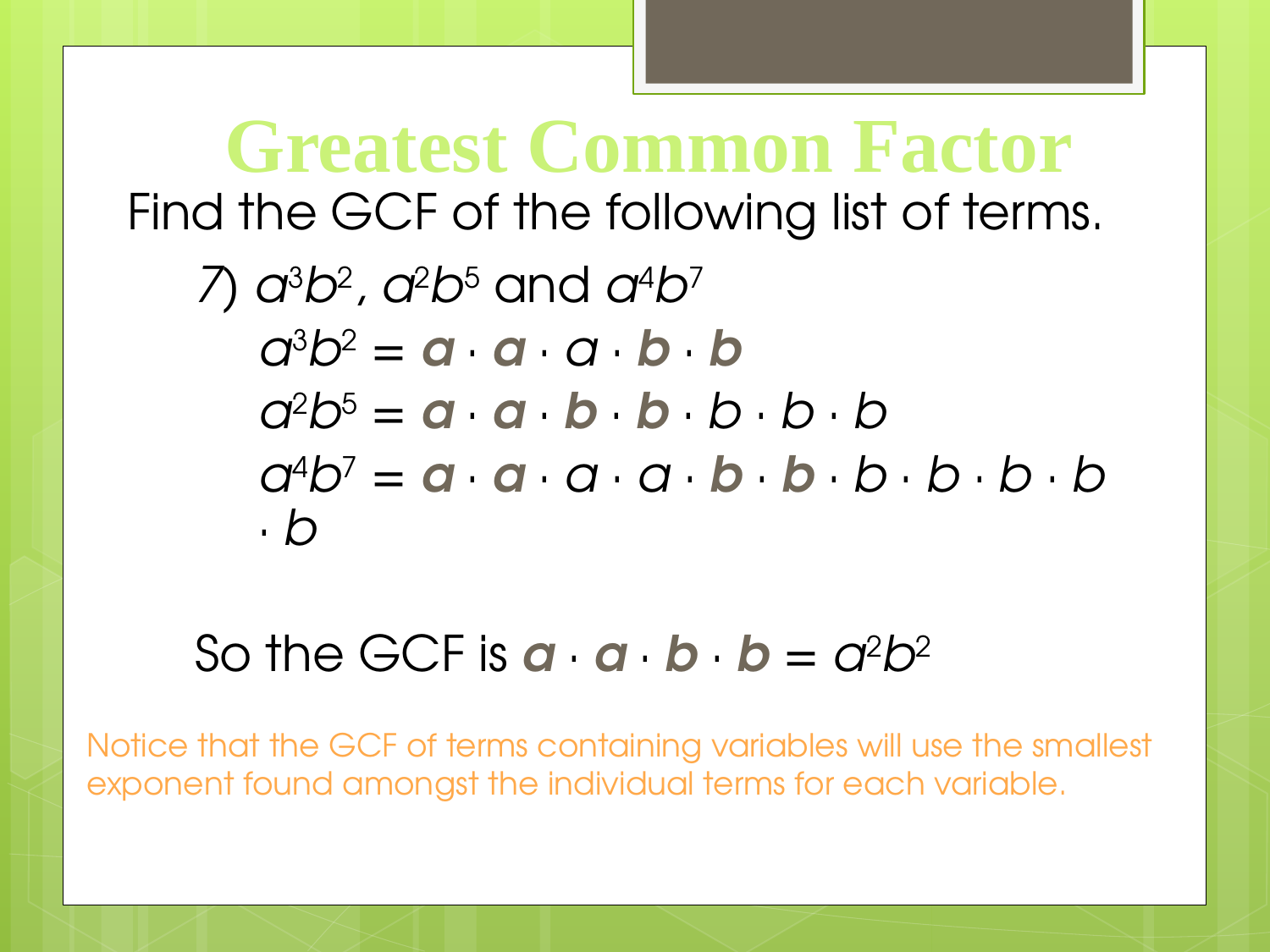

Greatest Common Factor

Find the GCF of the following list of terms.
7) a3b2, a2b5 and a4b7
a3b2 = a · a · a · b · b
a2b5 = a · a · b · b · b · b · b
a4b7 = a · a · a · a · b · b · b · b · b · b · b

So the GCF is a · a · b · b = a2b2
Notice that the GCF of terms containing variables will use the smallest exponent found amongst the individual terms for each variable.